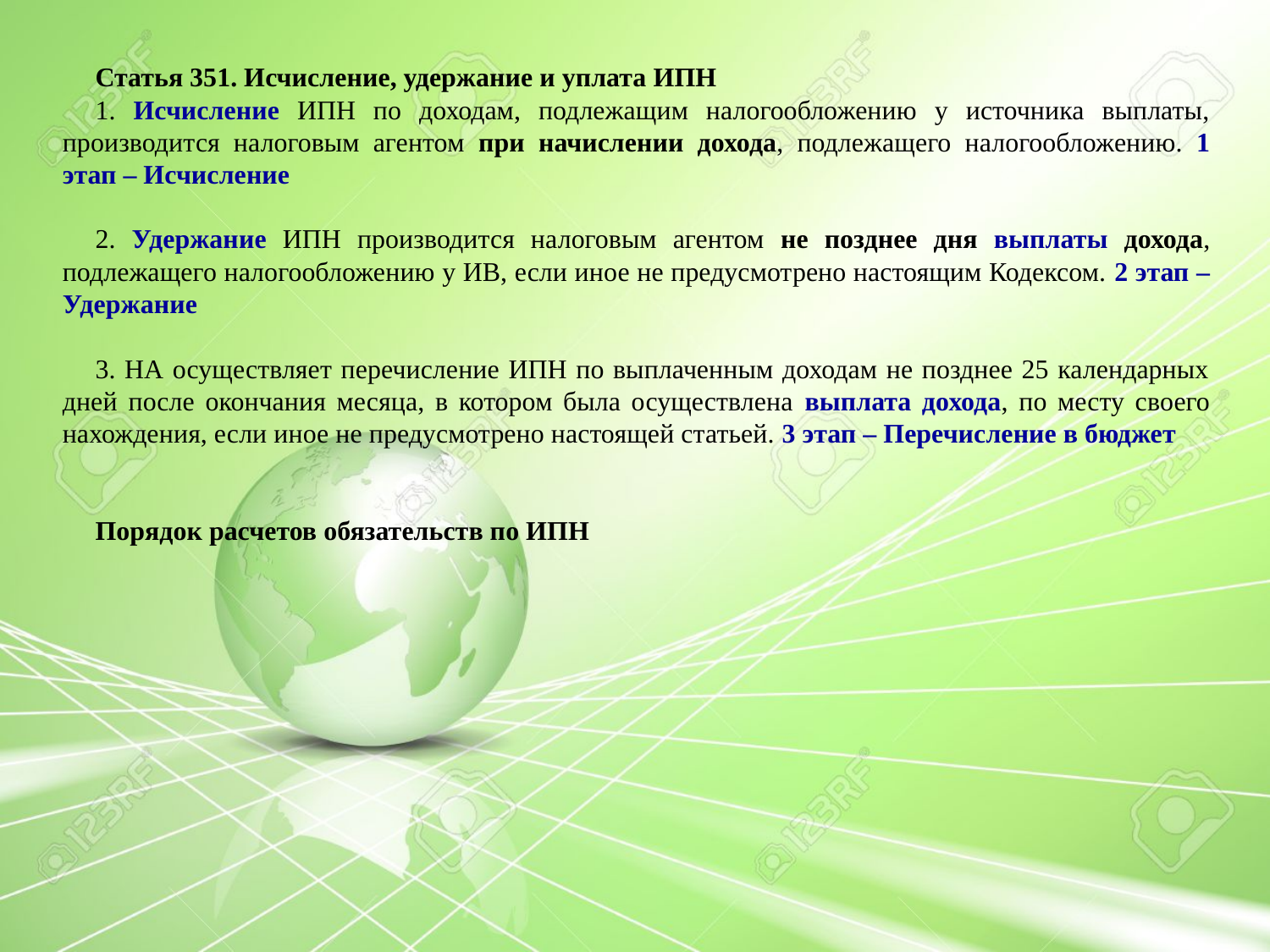

Статья 351. Исчисление, удержание и уплата ИПН
1. Исчисление ИПН по доходам, подлежащим налогообложению у источника выплаты, производится налоговым агентом при начислении дохода, подлежащего налогообложению. 1 этап – Исчисление

2. Удержание ИПН производится налоговым агентом не позднее дня выплаты дохода, подлежащего налогообложению у ИВ, если иное не предусмотрено настоящим Кодексом. 2 этап – Удержание

3. НА осуществляет перечисление ИПН по выплаченным доходам не позднее 25 календарных дней после окончания месяца, в котором была осуществлена выплата дохода, по месту своего нахождения, если иное не предусмотрено настоящей статьей. 3 этап – Перечисление в бюджет

Порядок расчетов обязательств по ИПН